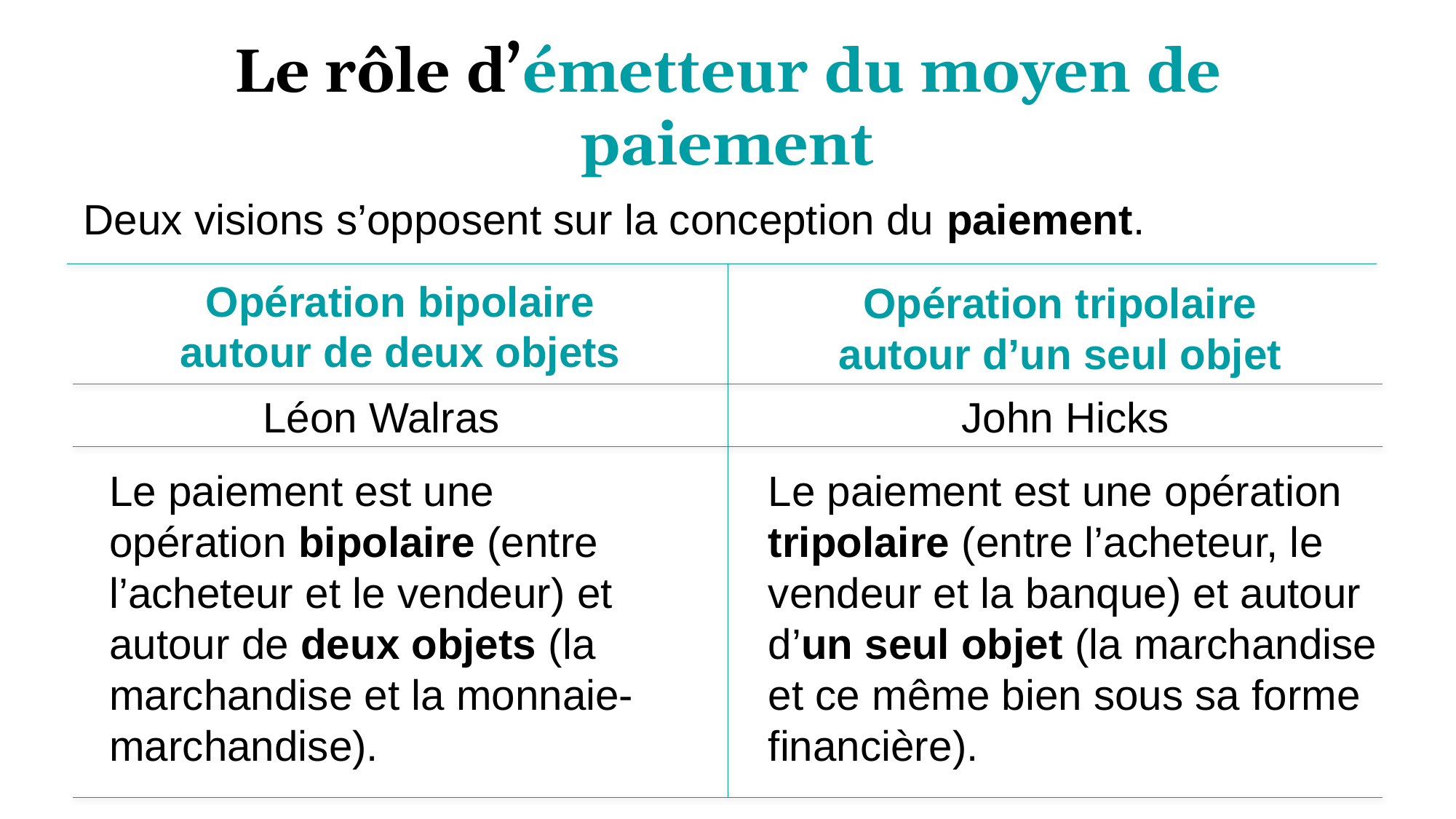

# Le rôle d’émetteur du moyen de paiement
Deux visions s’opposent sur la conception du paiement.
Opération bipolaire autour de deux objets
Opération tripolaire autour d’un seul objet
Léon Walras
John Hicks
Le paiement est une opération bipolaire (entre l’acheteur et le vendeur) et autour de deux objets (la marchandise et la monnaie-marchandise).
Le paiement est une opération tripolaire (entre l’acheteur, le vendeur et la banque) et autour d’un seul objet (la marchandise et ce même bien sous sa forme financière).